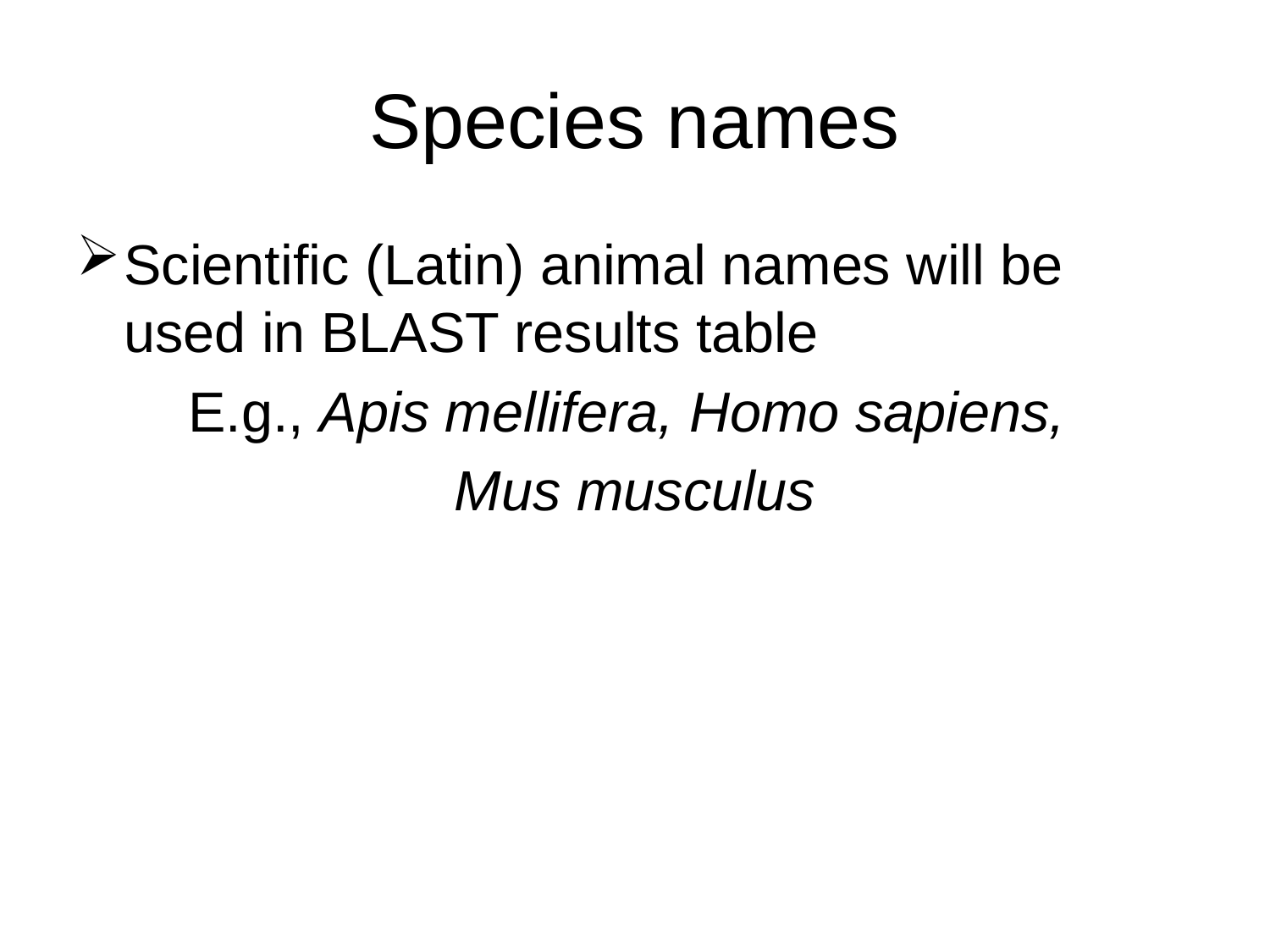

# Species names
Scientific (Latin) animal names will be used in BLAST results table
E.g., Apis mellifera, Homo sapiens,
Mus musculus